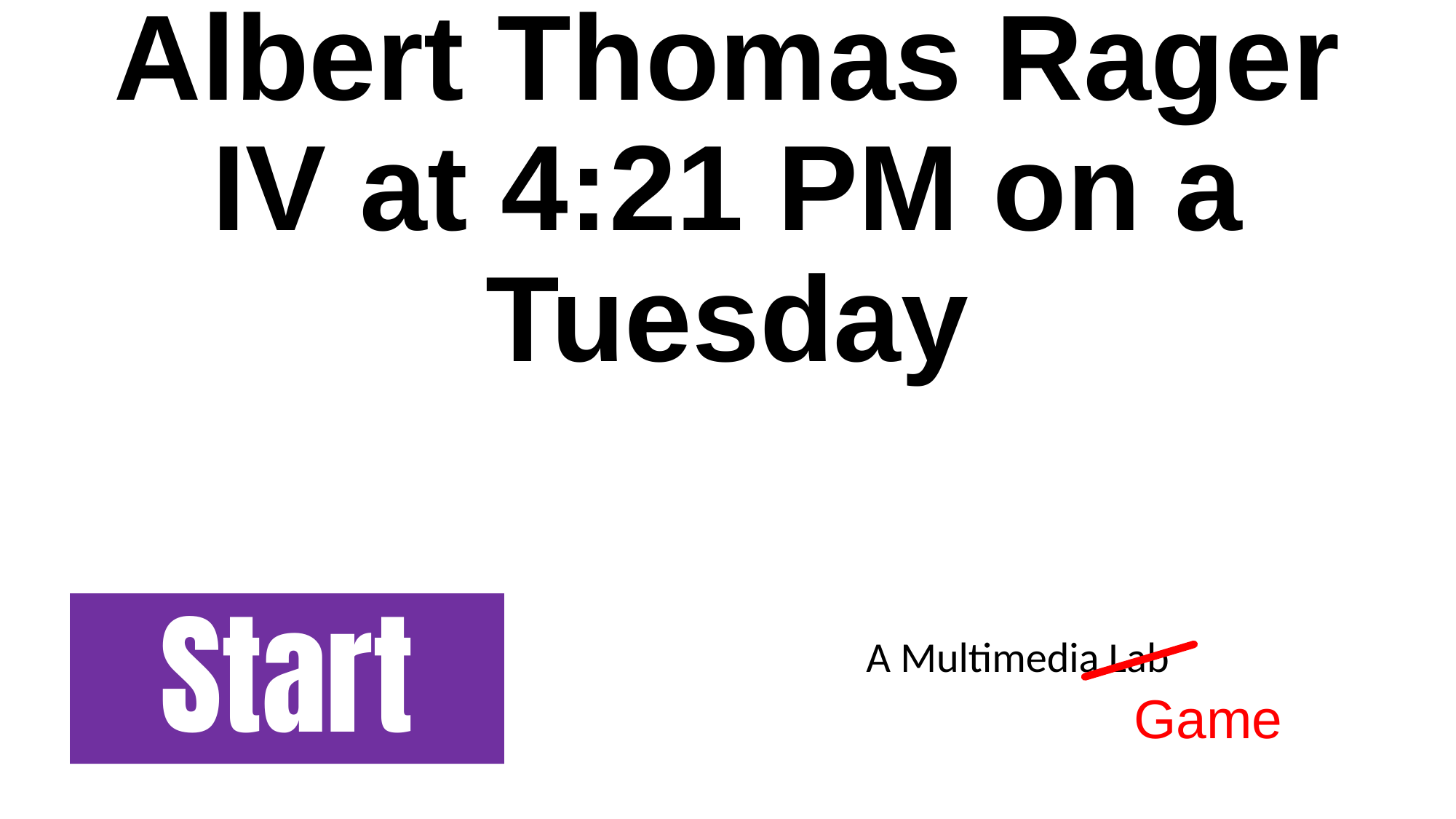

# Albert Thomas Rager IV at 4:21 PM on a Tuesday
Start
A Multimedia Lab
Game